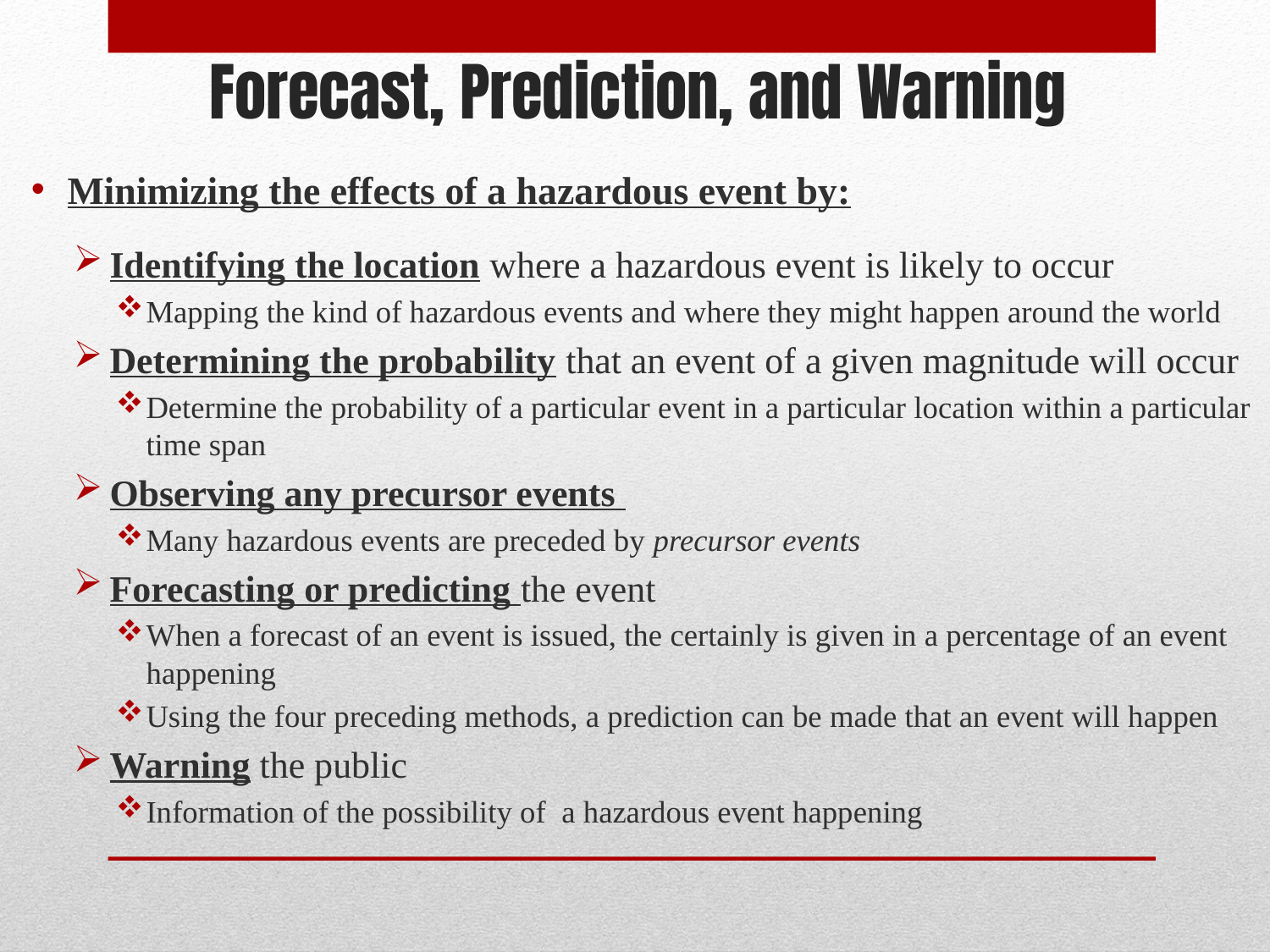

Forecast, Prediction, and Warning
Minimizing the effects of a hazardous event by:

Identifying the location where a hazardous event is likely to occur
Mapping the kind of hazardous events and where they might happen around the world
Determining the probability that an event of a given magnitude will occur
Determine the probability of a particular event in a particular location within a particular time span
Observing any precursor events
Many hazardous events are preceded by precursor events
Forecasting or predicting the event
When a forecast of an event is issued, the certainly is given in a percentage of an event happening
Using the four preceding methods, a prediction can be made that an event will happen
Warning the public
Information of the possibility of  a hazardous event happening